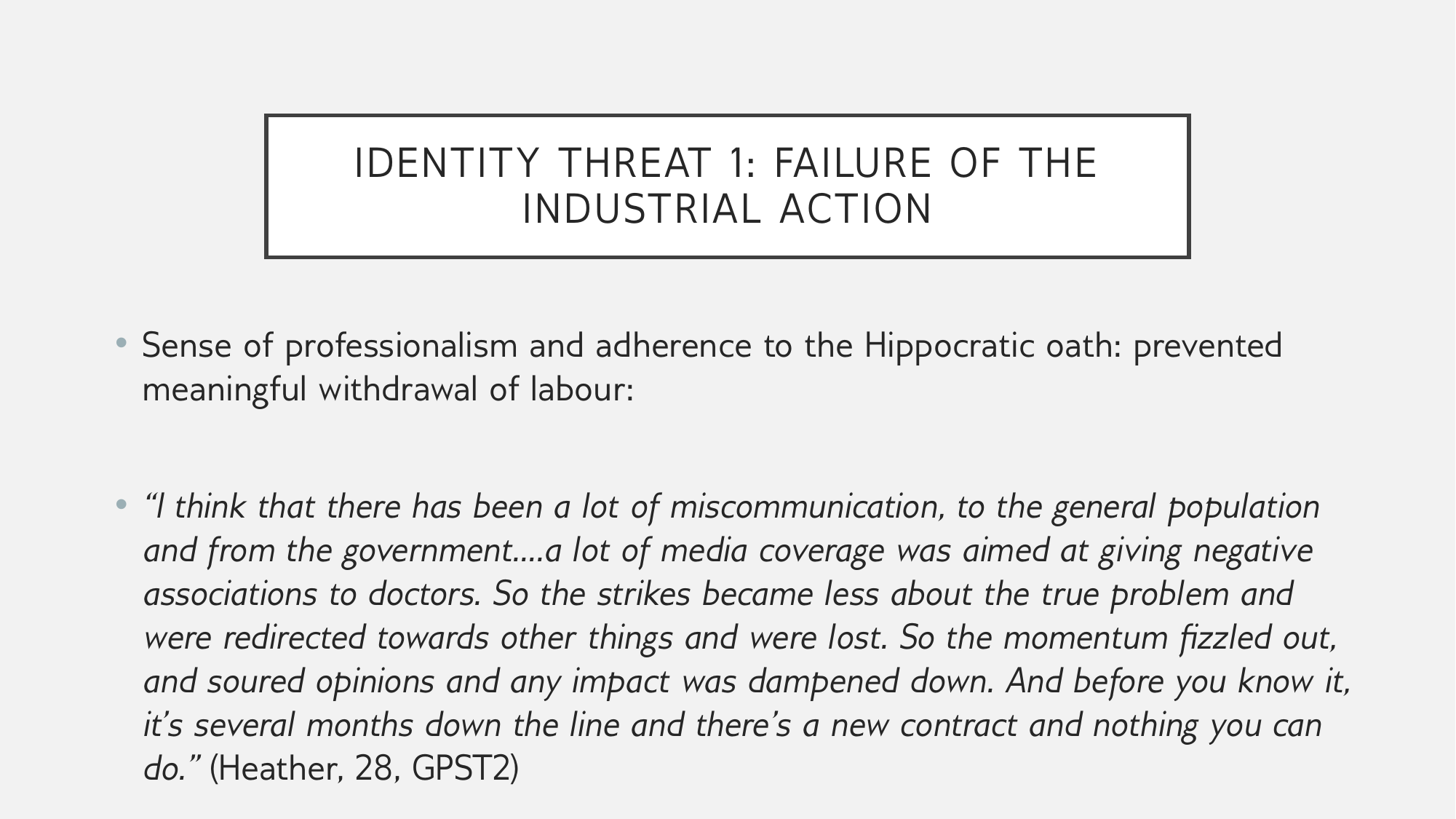

# Identity Threat 1: failure of the industrial action
Sense of professionalism and adherence to the Hippocratic oath: prevented meaningful withdrawal of labour:

“I think that there has been a lot of miscommunication, to the general population and from the government….a lot of media coverage was aimed at giving negative associations to doctors. So the strikes became less about the true problem and were redirected towards other things and were lost. So the momentum fizzled out, and soured opinions and any impact was dampened down. And before you know it, it’s several months down the line and there’s a new contract and nothing you can do.” (Heather, 28, GPST2)